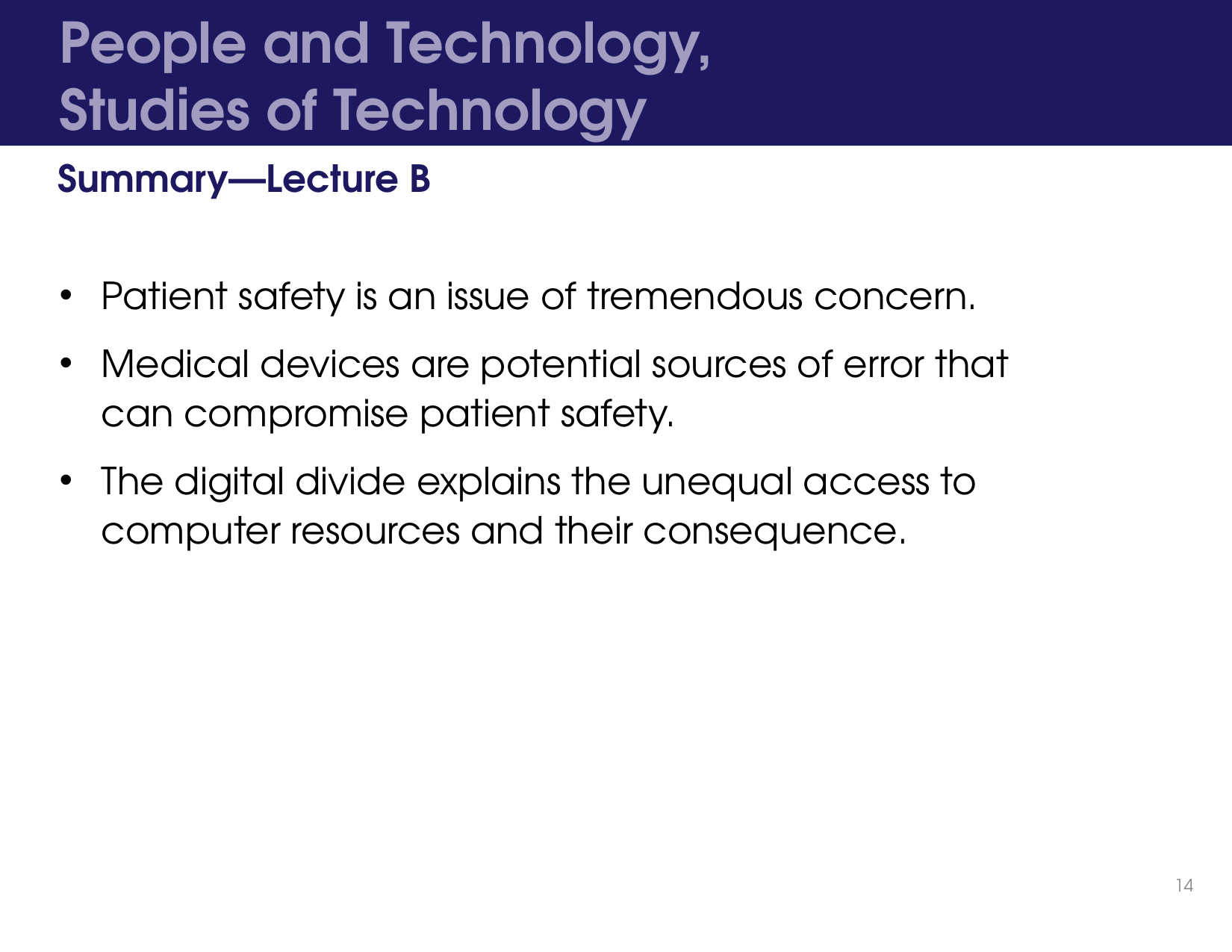

# People and Technology, Studies of Technology
Summary—Lecture B
Patient safety is an issue of tremendous concern.
Medical devices are potential sources of error that can compromise patient safety.
The digital divide explains the unequal access to computer resources and their consequence.
14